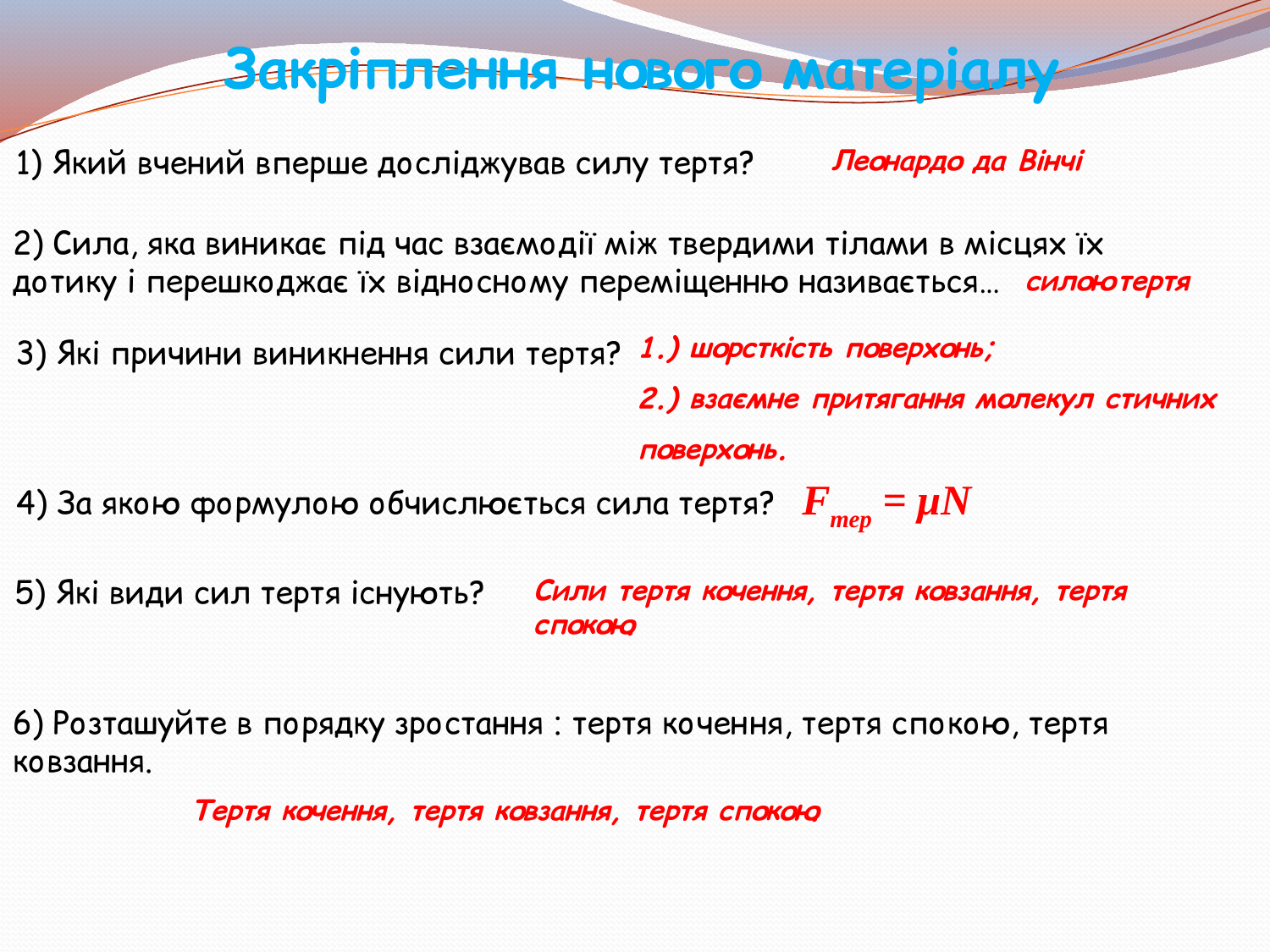

Закріплення нового матеріалу
1) Який вчений вперше досліджував силу тертя?

Леонардо да Вінчі
2) Сила, яка виникає під час взаємодії між твердими тілами в місцях їх дотику і перешкоджає їх відносному переміщенню називається…
силою тертя
1.) шорсткість поверхонь;
2.) взаємне притягання молекул стичних поверхонь.

3) Які причини виникнення сили тертя?

Fтер = μN
4) За якою формулою обчислюється сила тертя?
5) Які види сил тертя існують?
Сили тертя кочення, тертя ковзання, тертя
спокою.
6) Розташуйте в порядку зростання : тертя кочення, тертя спокою, тертя ковзання.
Тертя кочення, тертя ковзання, тертя спокою.